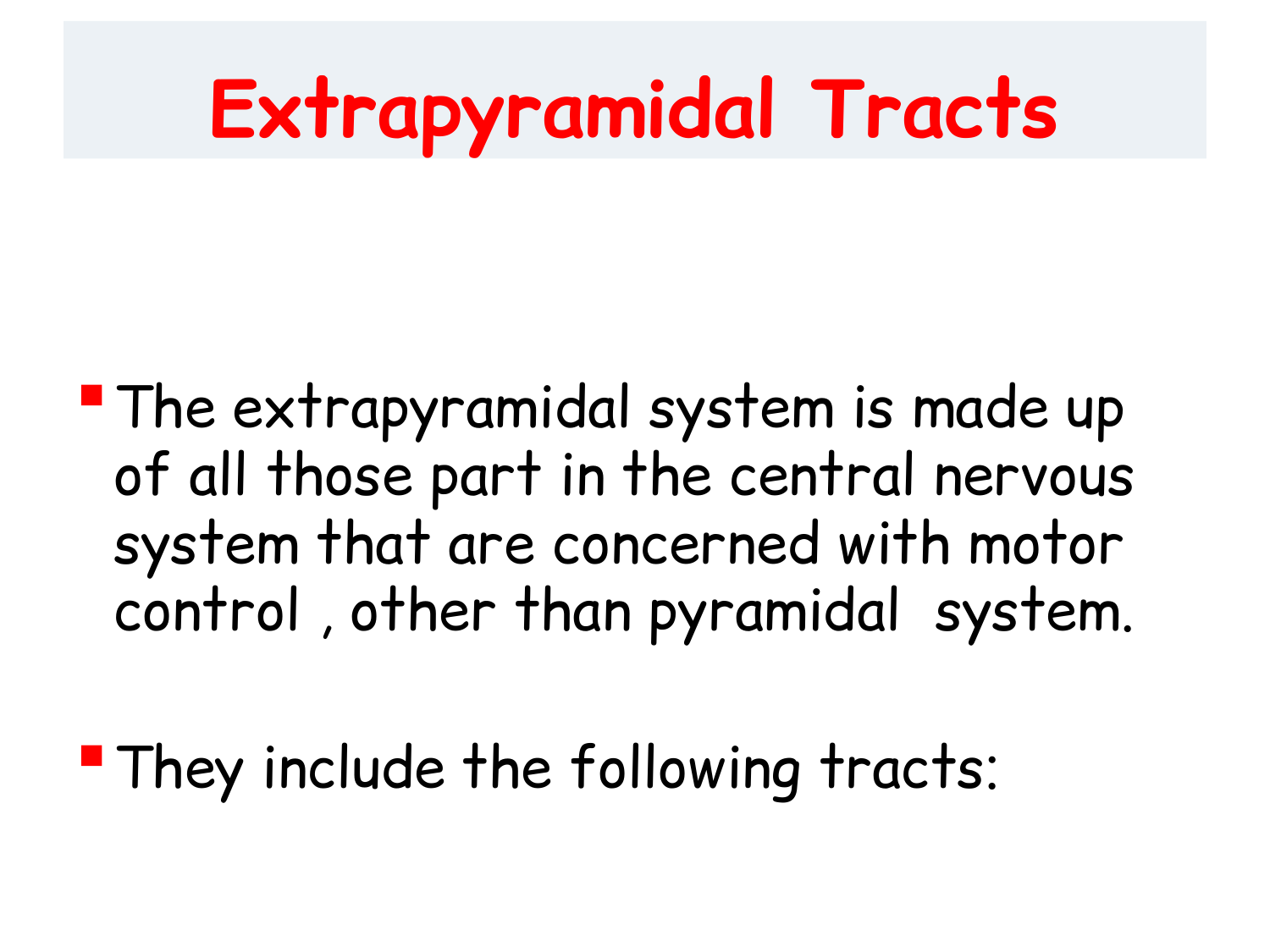

# Extrapyramidal Tracts

The extrapyramidal system is made up of all those part in the central nervous system that are concerned with motor control , other than pyramidal  system.

They include the following tracts: